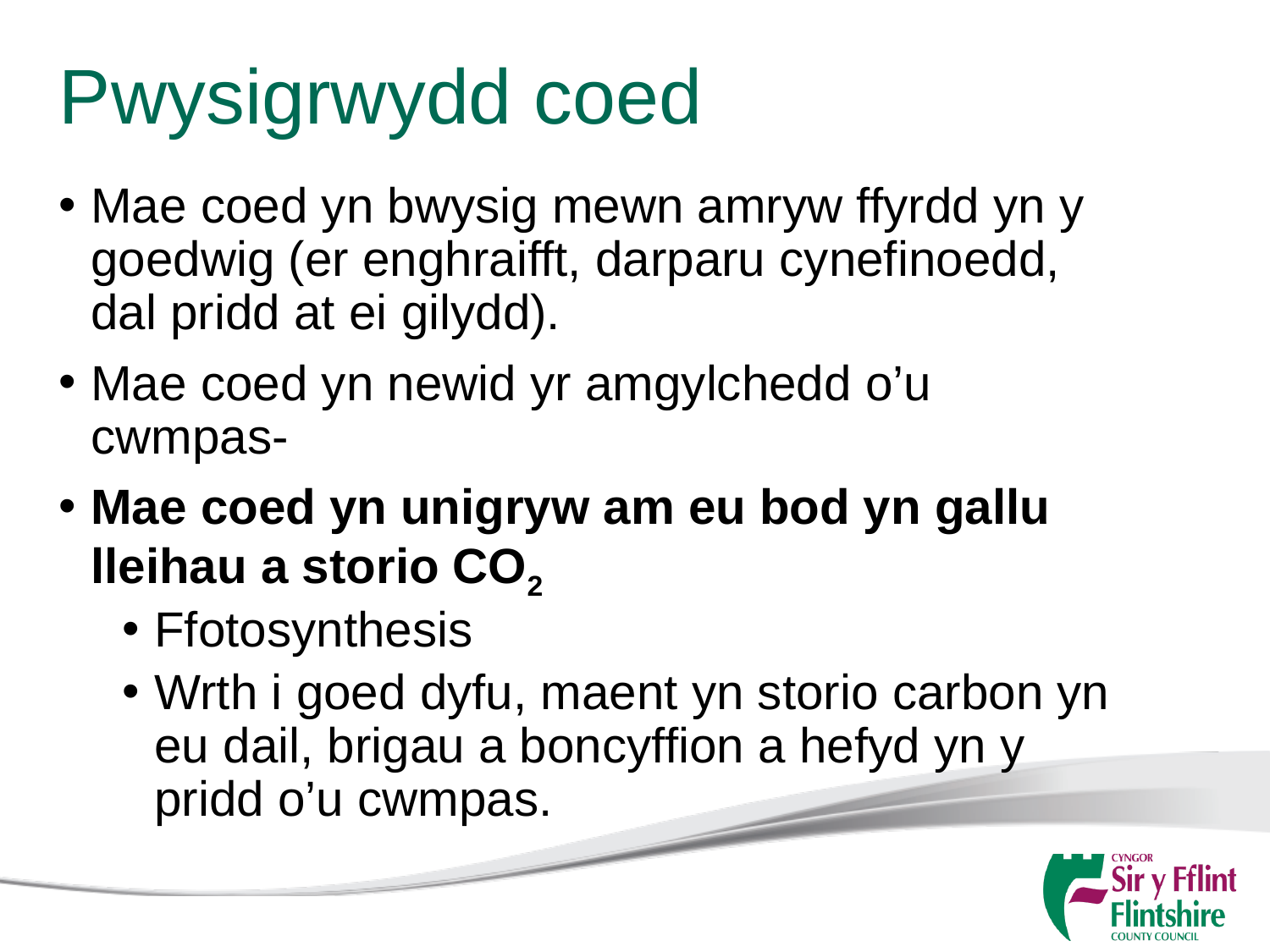

# Pwysigrwydd coed
Mae coed yn bwysig mewn amryw ffyrdd yn y goedwig (er enghraifft, darparu cynefinoedd, dal pridd at ei gilydd).
Mae coed yn newid yr amgylchedd o’u cwmpas-
Mae coed yn unigryw am eu bod yn gallu lleihau a storio CO2
Ffotosynthesis
Wrth i goed dyfu, maent yn storio carbon yn eu dail, brigau a boncyffion a hefyd yn y pridd o’u cwmpas.